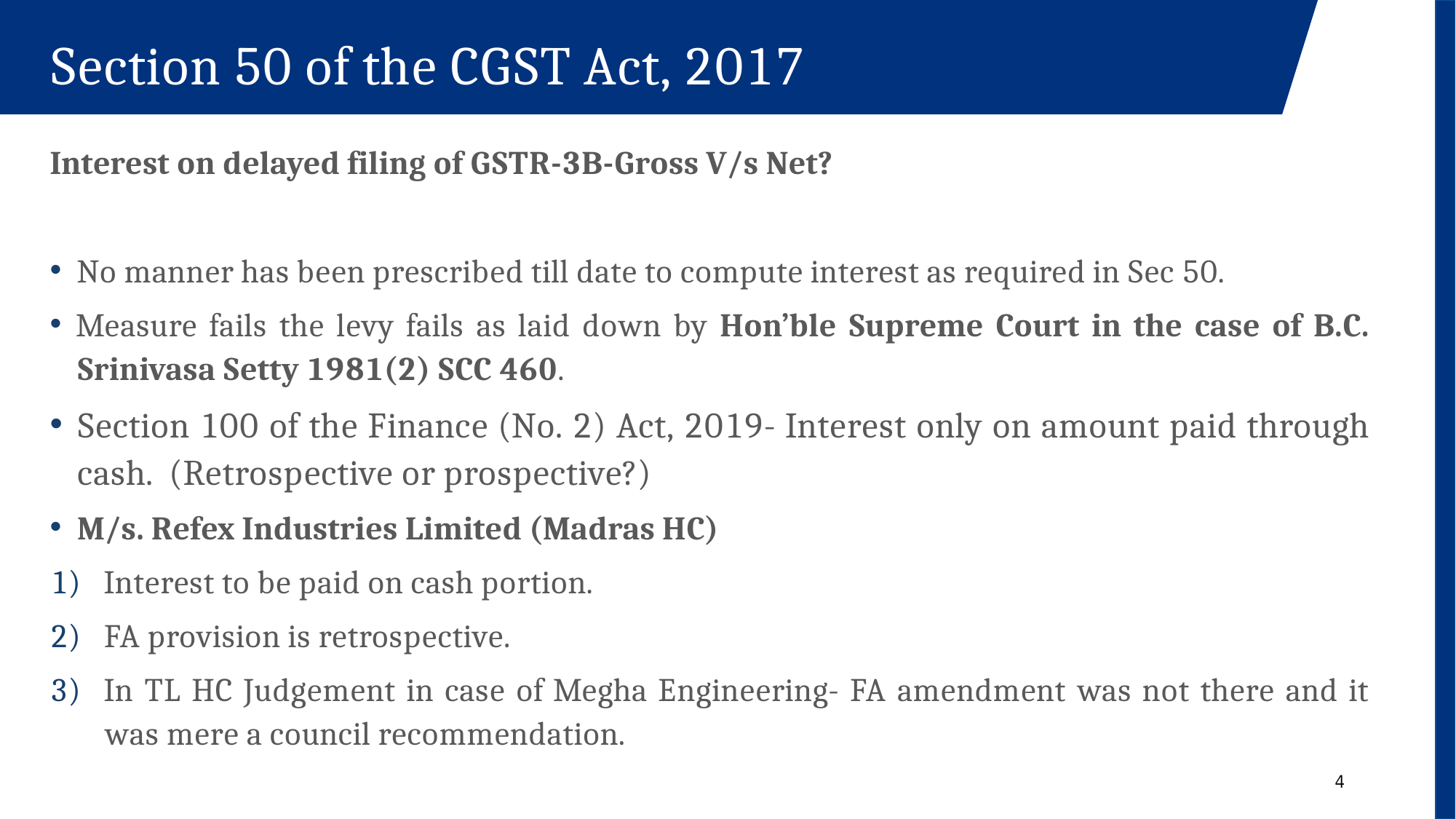

Section 50 of the CGST Act, 2017
Interest on delayed filing of GSTR-3B-Gross V/s Net?

No manner has been prescribed till date to compute interest as required in Sec 50.
Measure fails the levy fails as laid down by Hon’ble Supreme Court in the case of B.C. Srinivasa Setty 1981(2) SCC 460.
Section 100 of the Finance (No. 2) Act, 2019- Interest only on amount paid through cash.  (Retrospective or prospective?)
M/s. Refex Industries Limited (Madras HC)
Interest to be paid on cash portion.
FA provision is retrospective.
In TL HC Judgement in case of Megha Engineering- FA amendment was not there and it was mere a council recommendation.

4